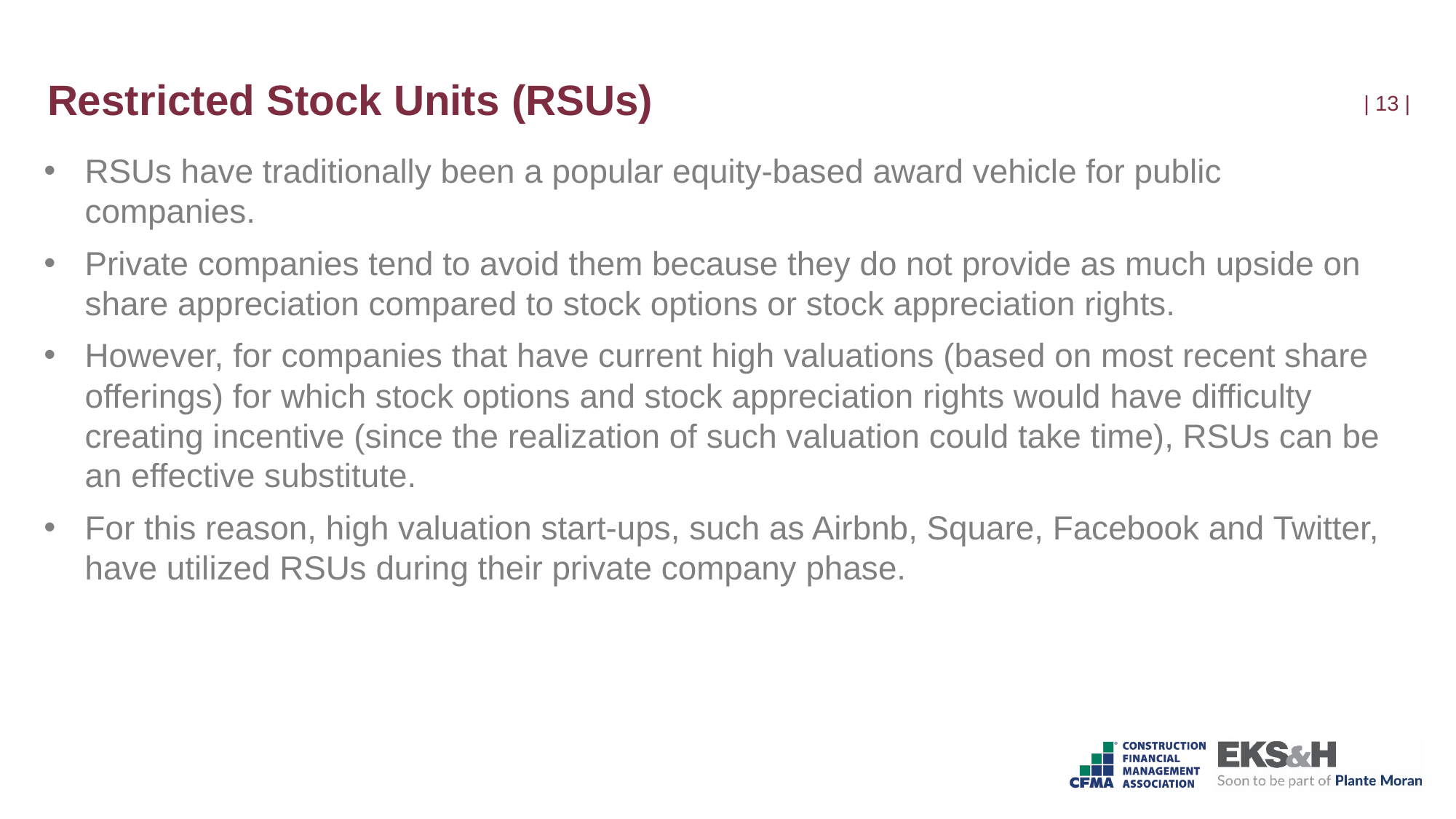

# Restricted Stock Units (RSUs)
| 13 |
RSUs have traditionally been a popular equity-based award vehicle for public companies.
Private companies tend to avoid them because they do not provide as much upside on share appreciation compared to stock options or stock appreciation rights.
However, for companies that have current high valuations (based on most recent share offerings) for which stock options and stock appreciation rights would have difficulty creating incentive (since the realization of such valuation could take time), RSUs can be an effective substitute.
For this reason, high valuation start-ups, such as Airbnb, Square, Facebook and Twitter, have utilized RSUs during their private company phase.